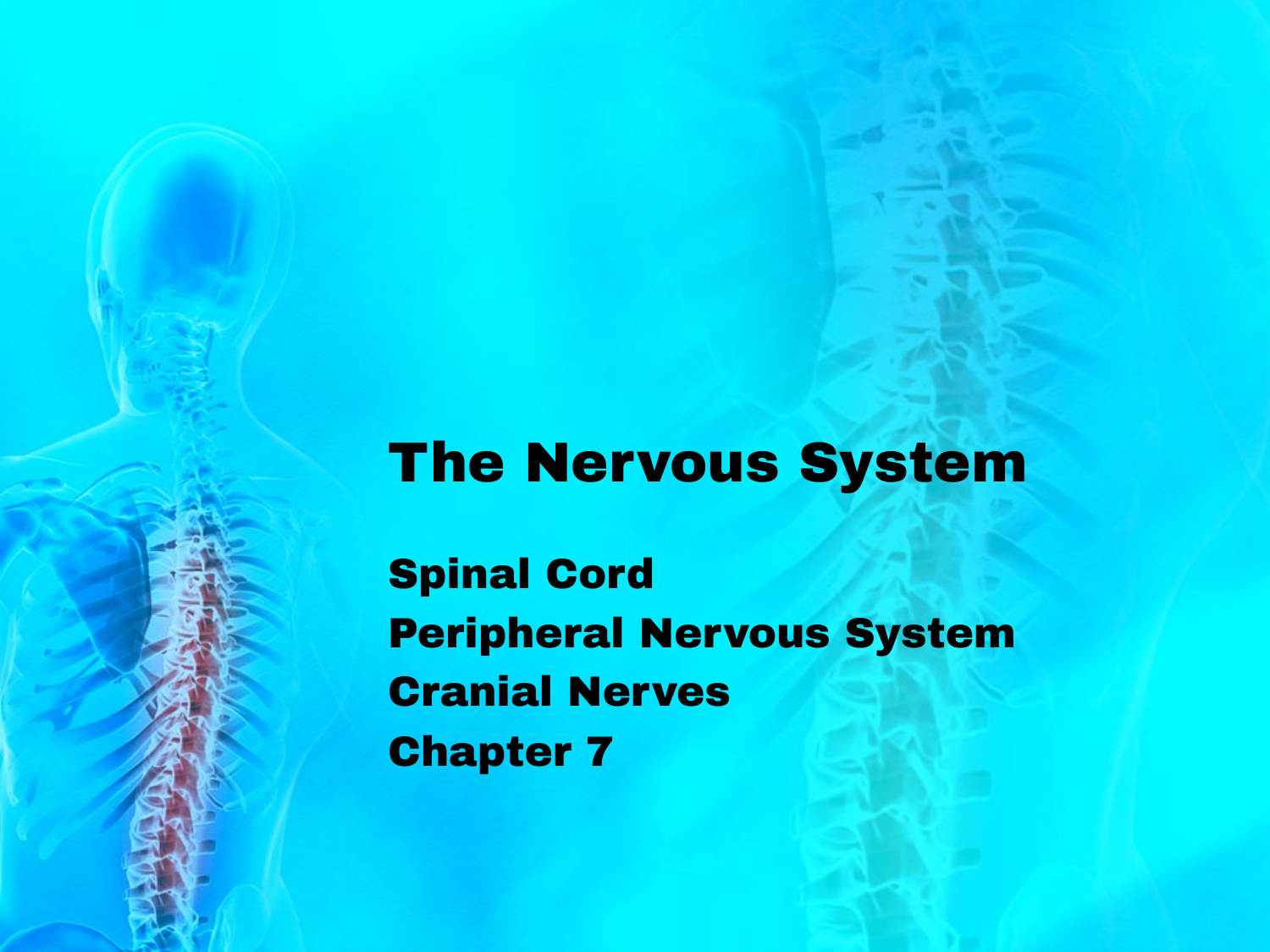

# The Nervous System
Spinal Cord
Peripheral Nervous System
Cranial Nerves
Chapter 7